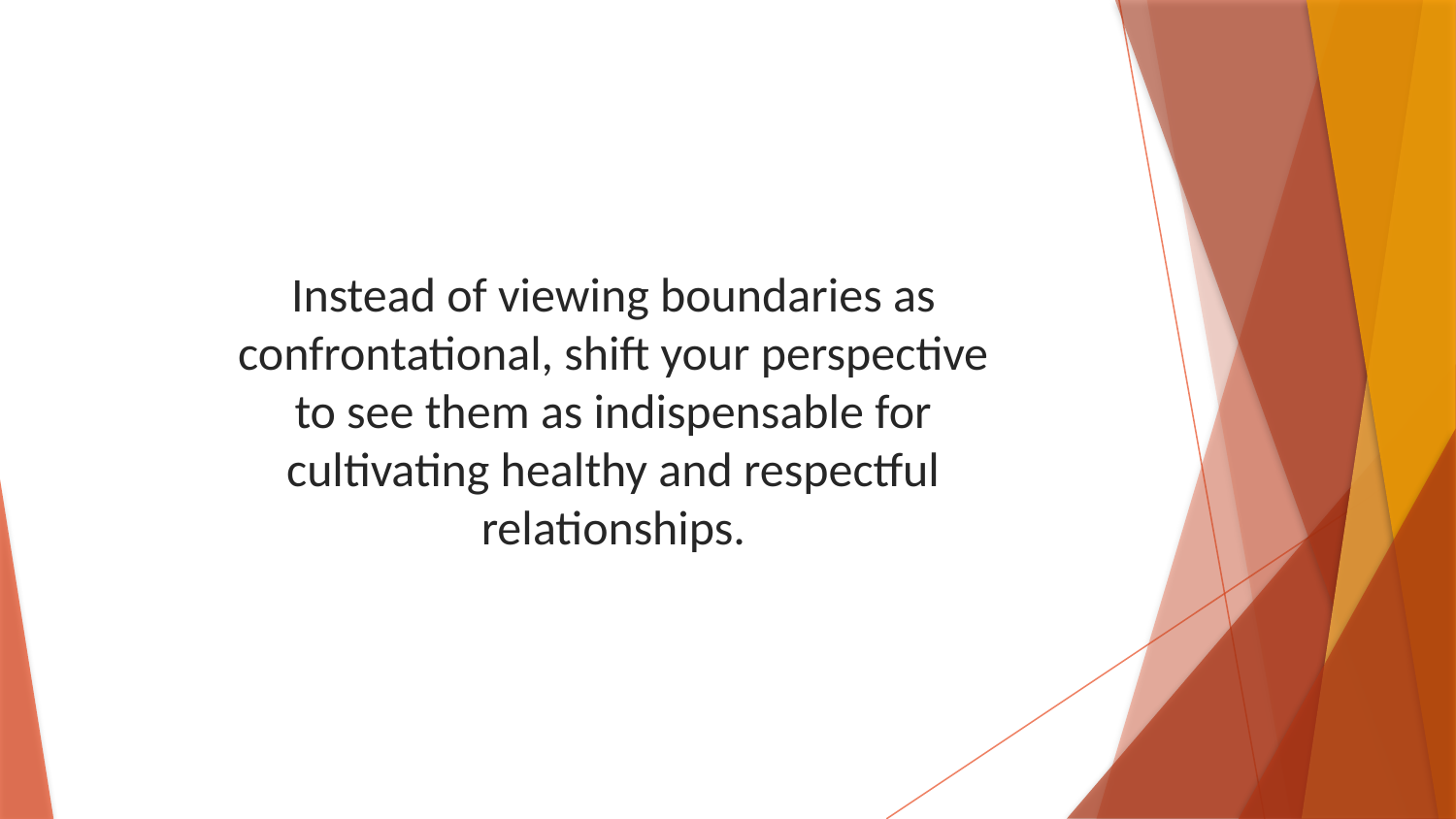

Instead of viewing boundaries as confrontational, shift your perspective to see them as indispensable for cultivating healthy and respectful relationships.